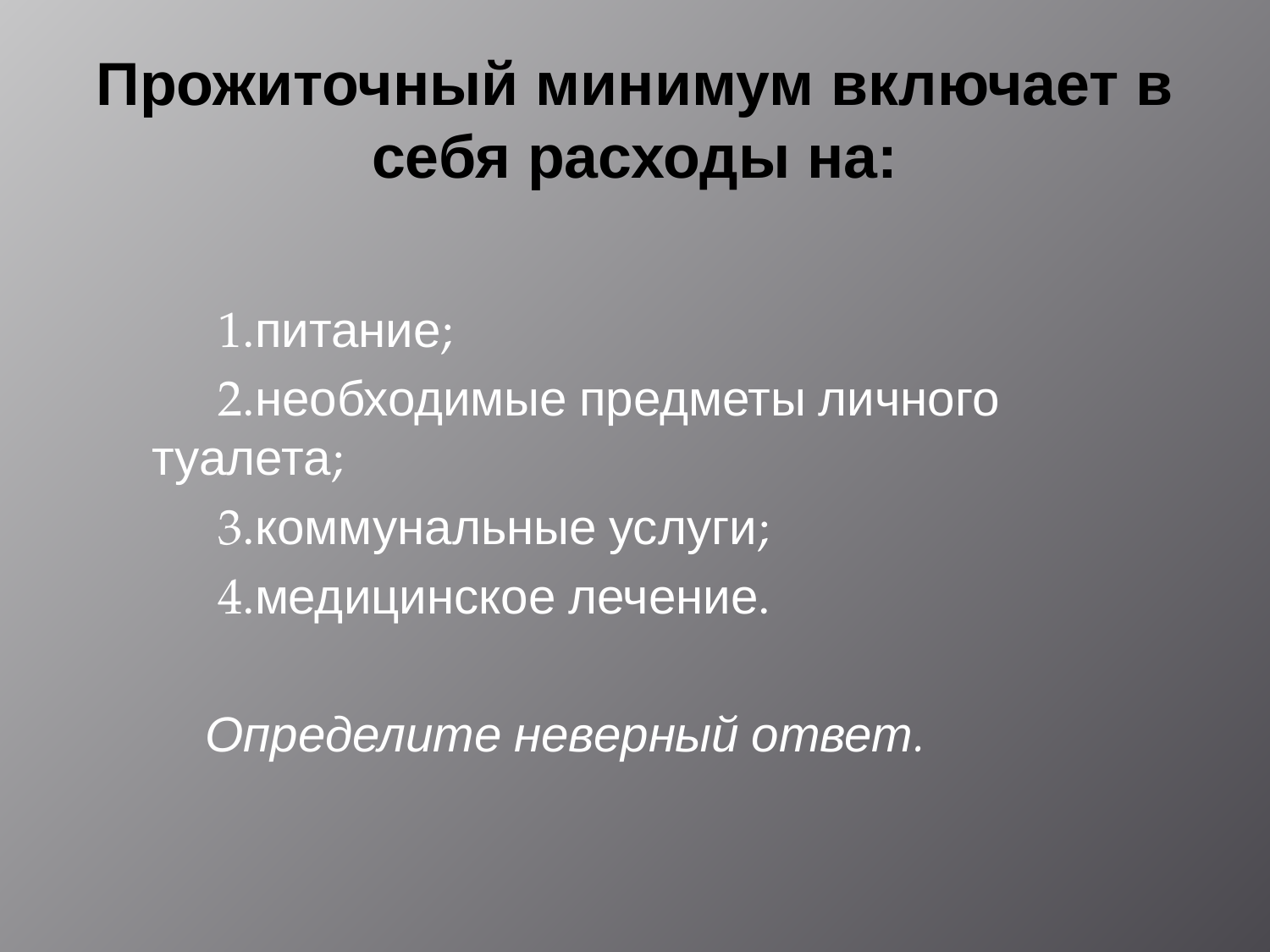

# Прожиточный минимум включает в себя расходы на:

          1.питание;
          2.необходимые предметы личного туалета;
          3.коммунальные услуги;
          4.медицинское лечение.

         Определите неверный ответ.